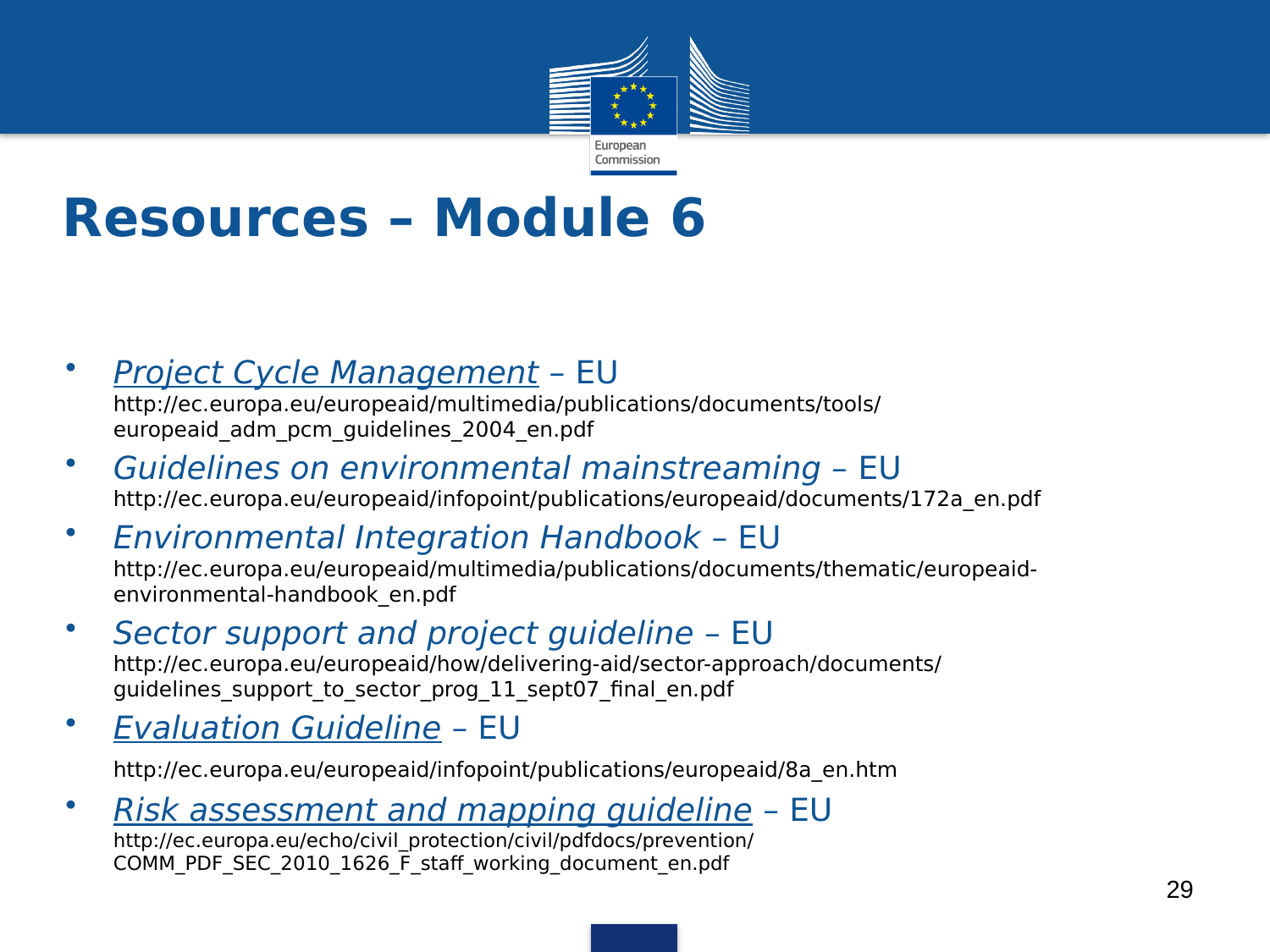

# Resources – Module 6
Project Cycle Management – EU
http://ec.europa.eu/europeaid/multimedia/publications/documents/tools/europeaid_adm_pcm_guidelines_2004_en.pdf
Guidelines on environmental mainstreaming – EU
http://ec.europa.eu/europeaid/infopoint/publications/europeaid/documents/172a_en.pdf
Environmental Integration Handbook – EU
http://ec.europa.eu/europeaid/multimedia/publications/documents/thematic/europeaid-environmental-handbook_en.pdf
Sector support and project guideline – EU
http://ec.europa.eu/europeaid/how/delivering-aid/sector-approach/documents/guidelines_support_to_sector_prog_11_sept07_final_en.pdf
Evaluation Guideline – EU
http://ec.europa.eu/europeaid/infopoint/publications/europeaid/8a_en.htm
Risk assessment and mapping guideline – EU
http://ec.europa.eu/echo/civil_protection/civil/pdfdocs/prevention/COMM_PDF_SEC_2010_1626_F_staff_working_document_en.pdf
29